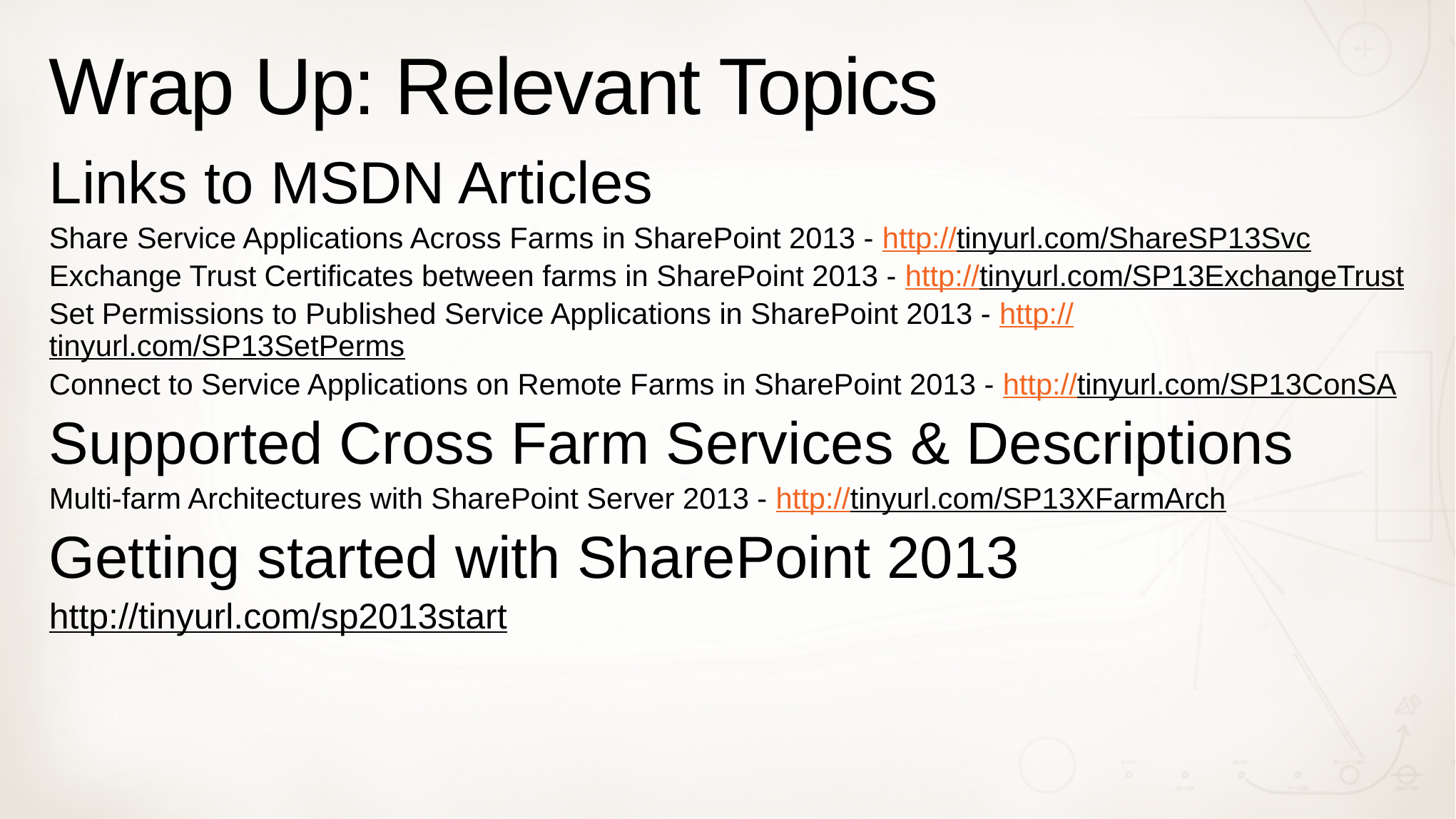

# Wrap Up: Relevant Topics
Links to MSDN Articles
Share Service Applications Across Farms in SharePoint 2013 - http://tinyurl.com/ShareSP13Svc
Exchange Trust Certificates between farms in SharePoint 2013 - http://tinyurl.com/SP13ExchangeTrust
Set Permissions to Published Service Applications in SharePoint 2013 - http://tinyurl.com/SP13SetPerms
Connect to Service Applications on Remote Farms in SharePoint 2013 - http://tinyurl.com/SP13ConSA
Supported Cross Farm Services & Descriptions
Multi-farm Architectures with SharePoint Server 2013 - http://tinyurl.com/SP13XFarmArch
Getting started with SharePoint 2013
http://tinyurl.com/sp2013start